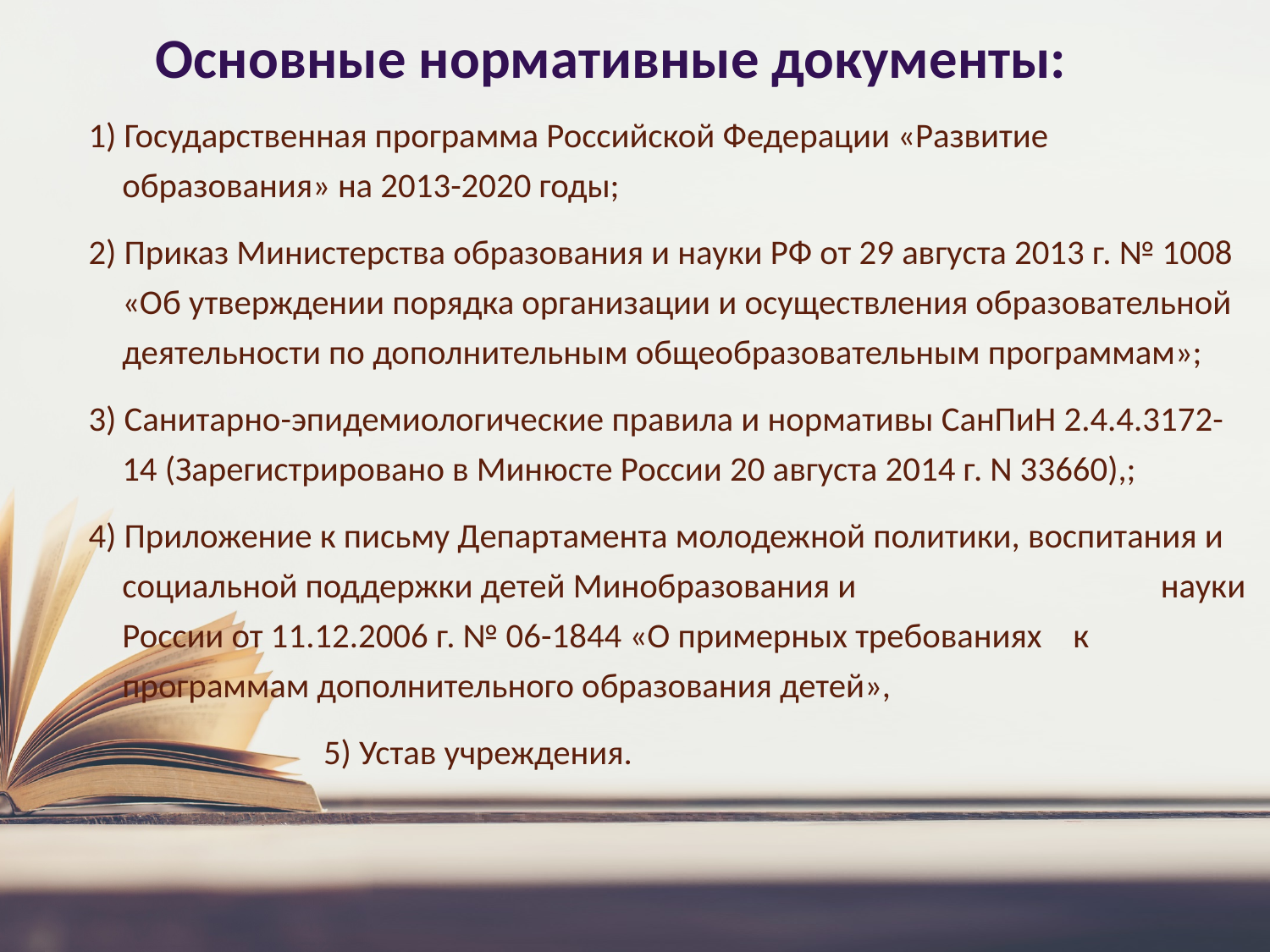

# Основные нормативные документы:
1) Государственная программа Российской Федерации «Развитие образования» на 2013-2020 годы;
2) Приказ Министерства образования и науки РФ от 29 августа 2013 г. № 1008 «Об утверждении порядка организации и осуществления образовательной деятельности по дополнительным общеобразовательным программам»;
3) Санитарно-эпидемиологические правила и нормативы СанПиН 2.4.4.3172-14 (Зарегистрировано в Минюсте России 20 августа 2014 г. N 33660),;
4) Приложение к письму Департамента молодежной политики, воспитания и социальной поддержки детей Минобразования и                                       науки России от 11.12.2006 г. № 06-1844 «О примерных требованиях    к программам дополнительного образования детей»,
                              5) Устав учреждения.